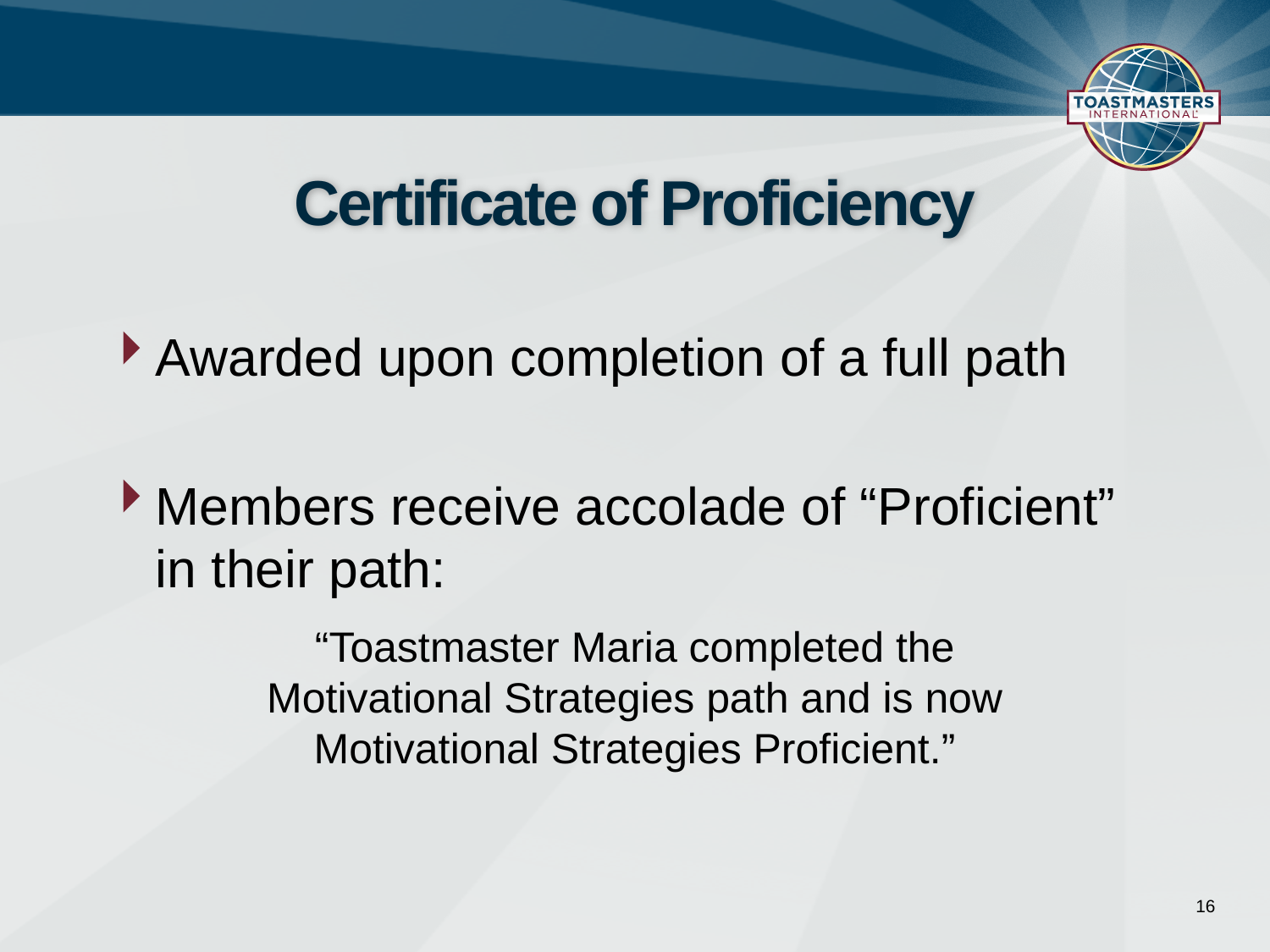

# Certificate of Proficiency
Awarded upon completion of a full path

Members receive accolade of “Proficient” in their path:
“Toastmaster Maria completed the Motivational Strategies path and is now Motivational Strategies Proficient.”
16